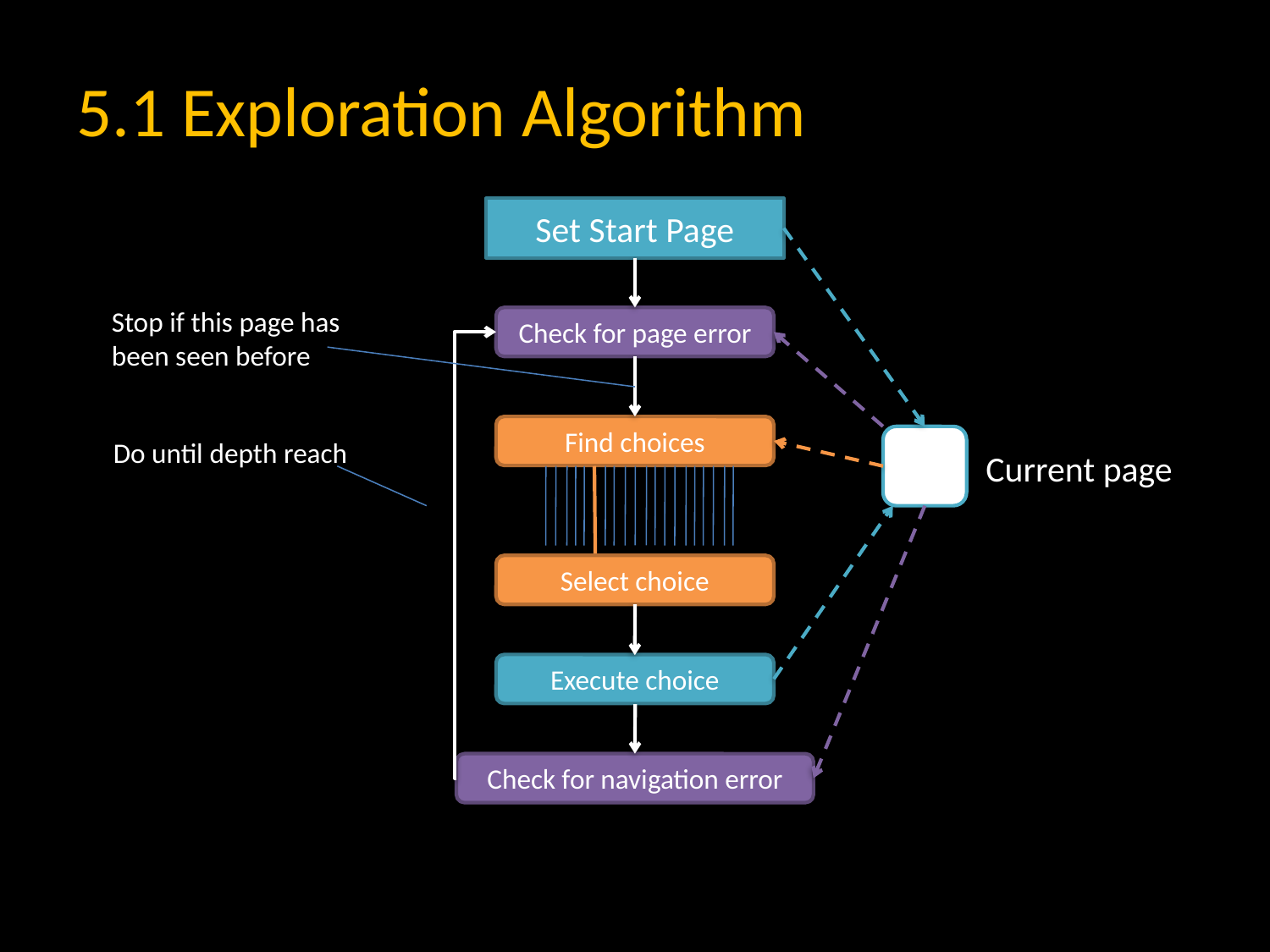

# 5.1 Exploration Algorithm
Set Start Page
Stop if this page has been seen before
Check for page error
Find choices

Do until depth reach
Current page
Select choice
Execute choice
Check for navigation error